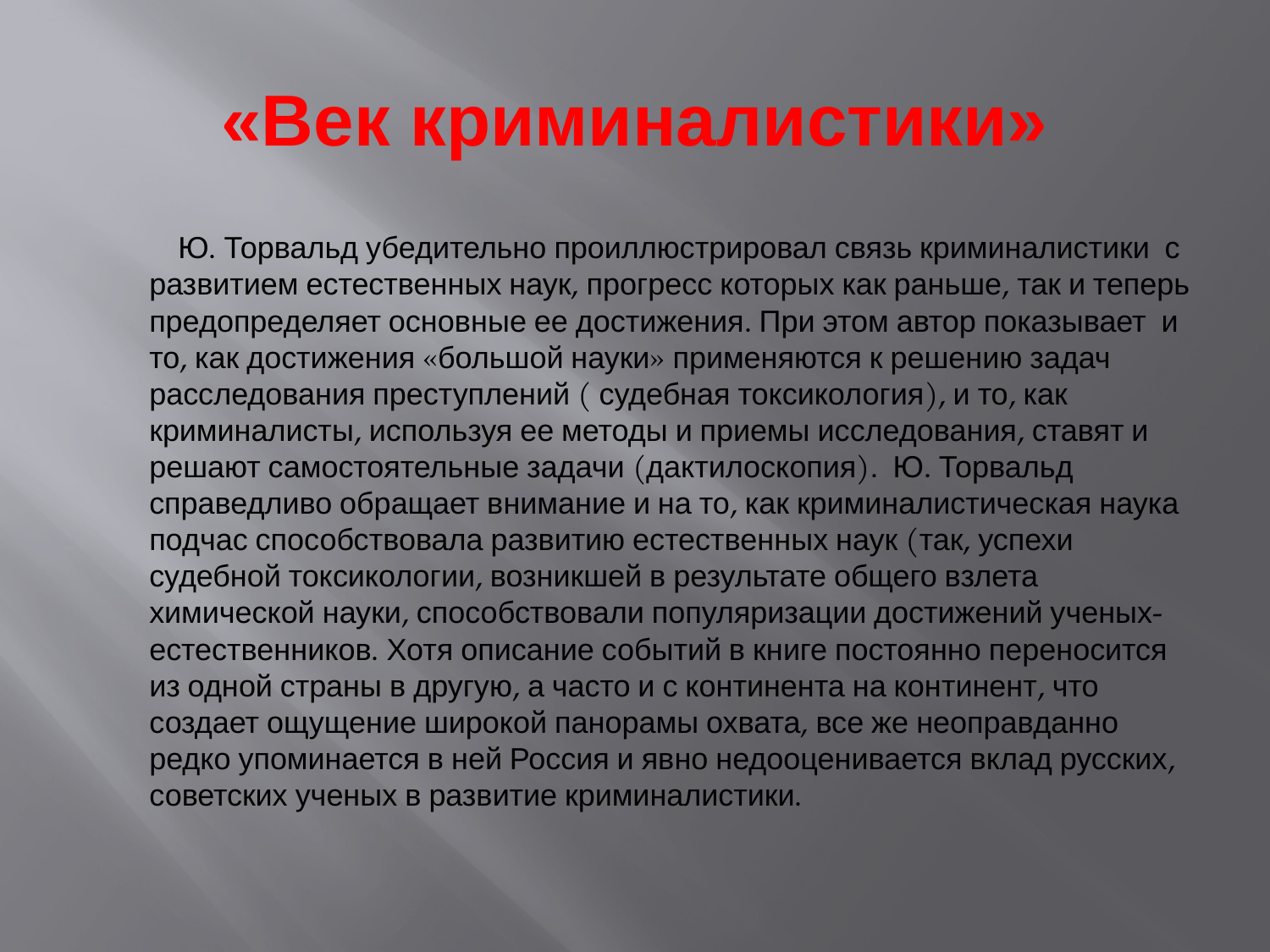

# «Век криминалистики»
           Ю. Торвальд убедительно проиллюстрировал связь криминалистики  с развитием естественных наук, прогресс которых как раньше, так и теперь предопределяет основные ее достижения. При этом автор показывает  и то, как достижения «большой науки» применяются к решению задач расследования преступлений ( судебная токсикология), и то, как криминалисты, используя ее методы и приемы исследования, ставят и решают самостоятельные задачи (дактилоскопия).  Ю. Торвальд справедливо обращает внимание и на то, как криминалистическая наука подчас способствовала развитию естественных наук (так, успехи судебной токсикологии, возникшей в результате общего взлета химической науки, способствовали популяризации достижений ученых-естественников. Хотя описание событий в книге постоянно переносится из одной страны в другую, а часто и с континента на континент, что создает ощущение широкой панорамы охвата, все же неоправданно редко упоминается в ней Россия и явно недооценивается вклад русских, советских ученых в развитие криминалистики.